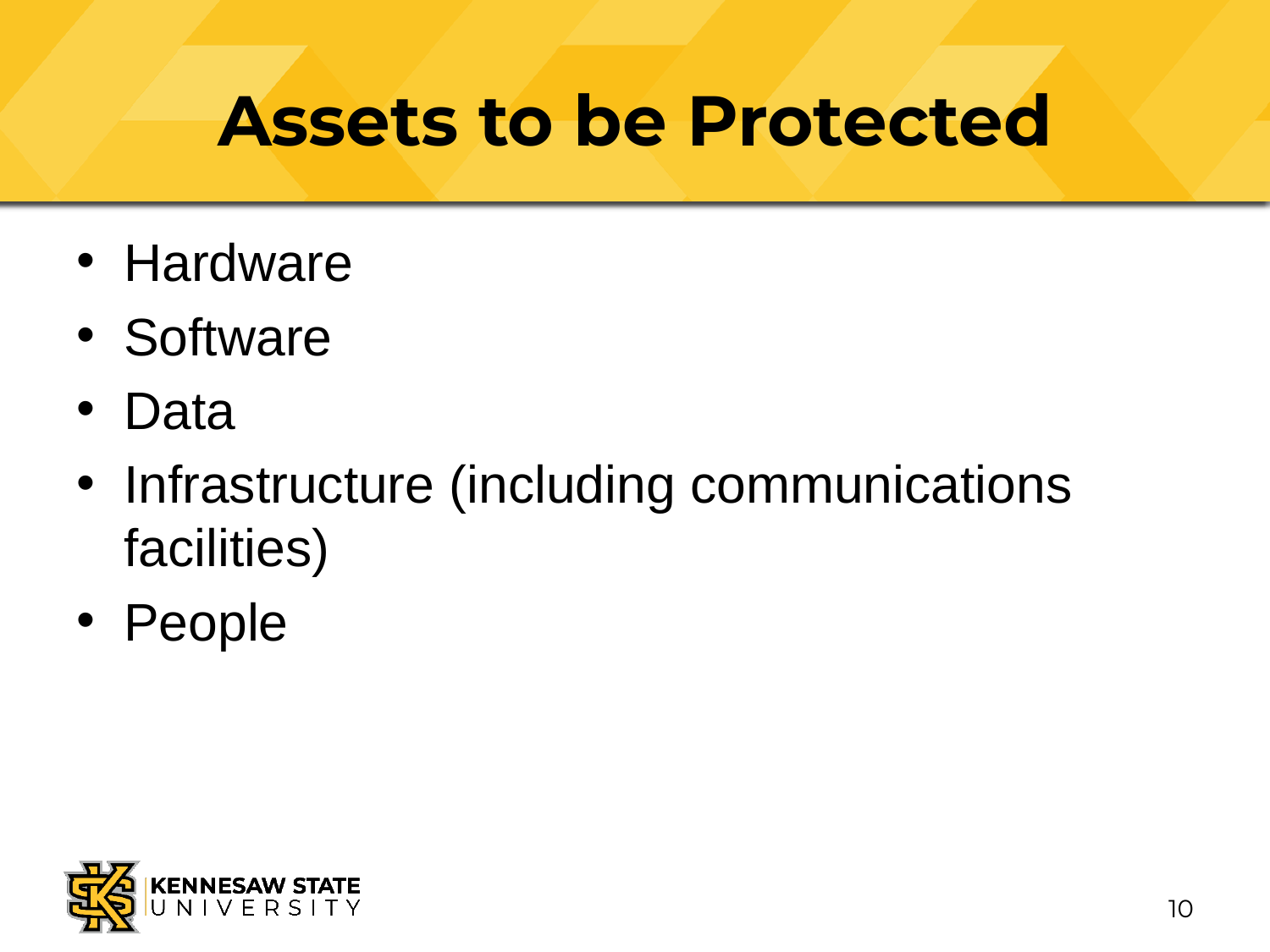

# Assets to be Protected
Hardware
Software
Data
Infrastructure (including communications facilities)
People
10